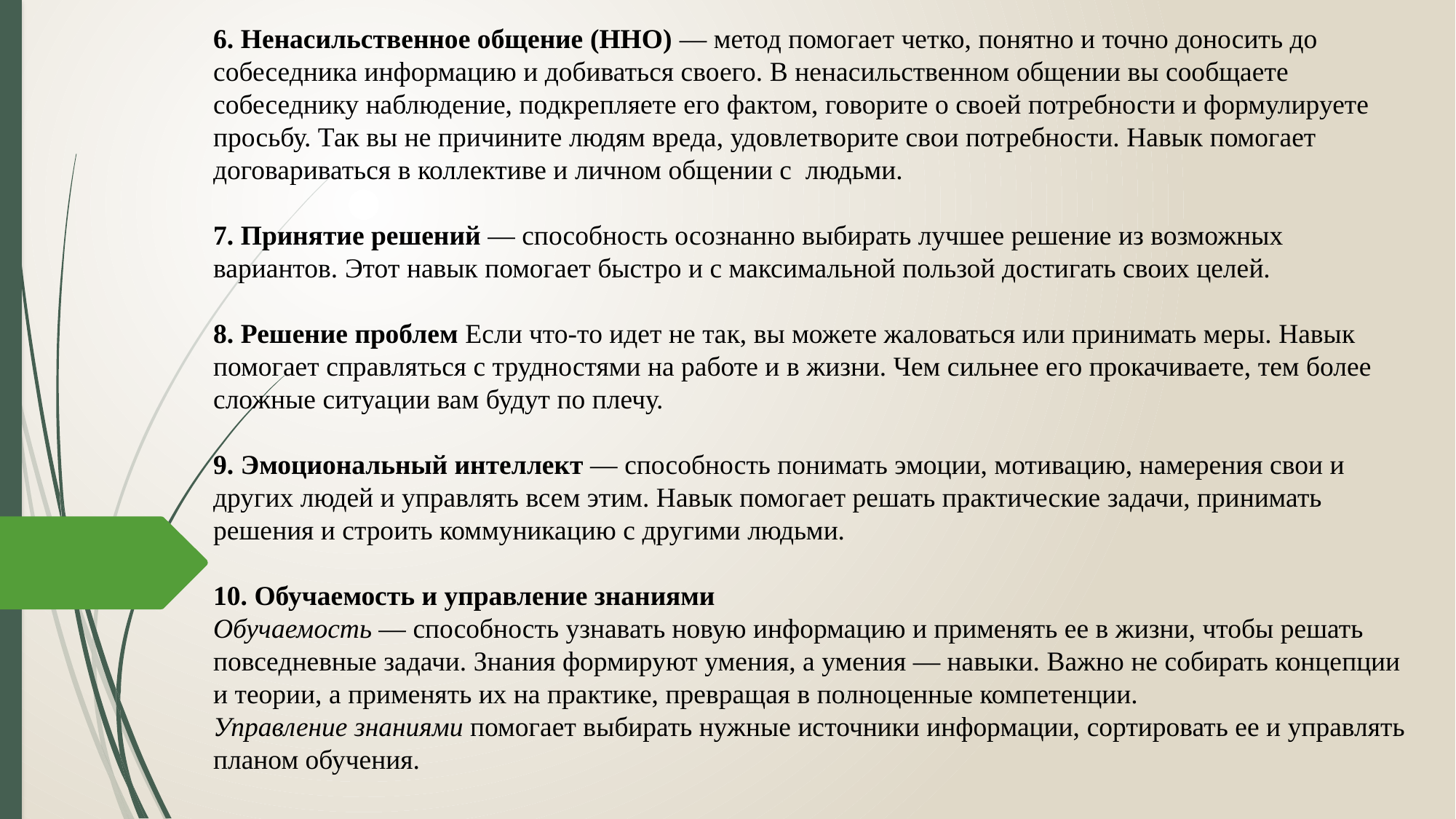

6. Ненасильственное общение (ННО) — метод помогает четко, понятно и точно доносить до собеседника информацию и добиваться своего. В ненасильственном общении вы сообщаете собеседнику наблюдение, подкрепляете его фактом, говорите о своей потребности и формулируете просьбу. Так вы не причините людям вреда, удовлетворите свои потребности. Навык помогает договариваться в коллективе и личном общении с  людьми.

7. Принятие решений — способность осознанно выбирать лучшее решение из возможных вариантов. Этот навык помогает быстро и с максимальной пользой достигать своих целей.

8. Решение проблем Если что-то идет не так, вы можете жаловаться или принимать меры. Навык помогает справляться с трудностями на работе и в жизни. Чем сильнее его прокачиваете, тем более сложные ситуации вам будут по плечу.

9. Эмоциональный интеллект — способность понимать эмоции, мотивацию, намерения свои и других людей и управлять всем этим. Навык помогает решать практические задачи, принимать решения и строить коммуникацию с другими людьми.

10. Обучаемость и управление знаниями
Обучаемость — способность узнавать новую информацию и применять ее в жизни, чтобы решать повседневные задачи. Знания формируют умения, а умения — навыки. Важно не собирать концепции и теории, а применять их на практике, превращая в полноценные компетенции.
Управление знаниями помогает выбирать нужные источники информации, сортировать ее и управлять планом обучения.